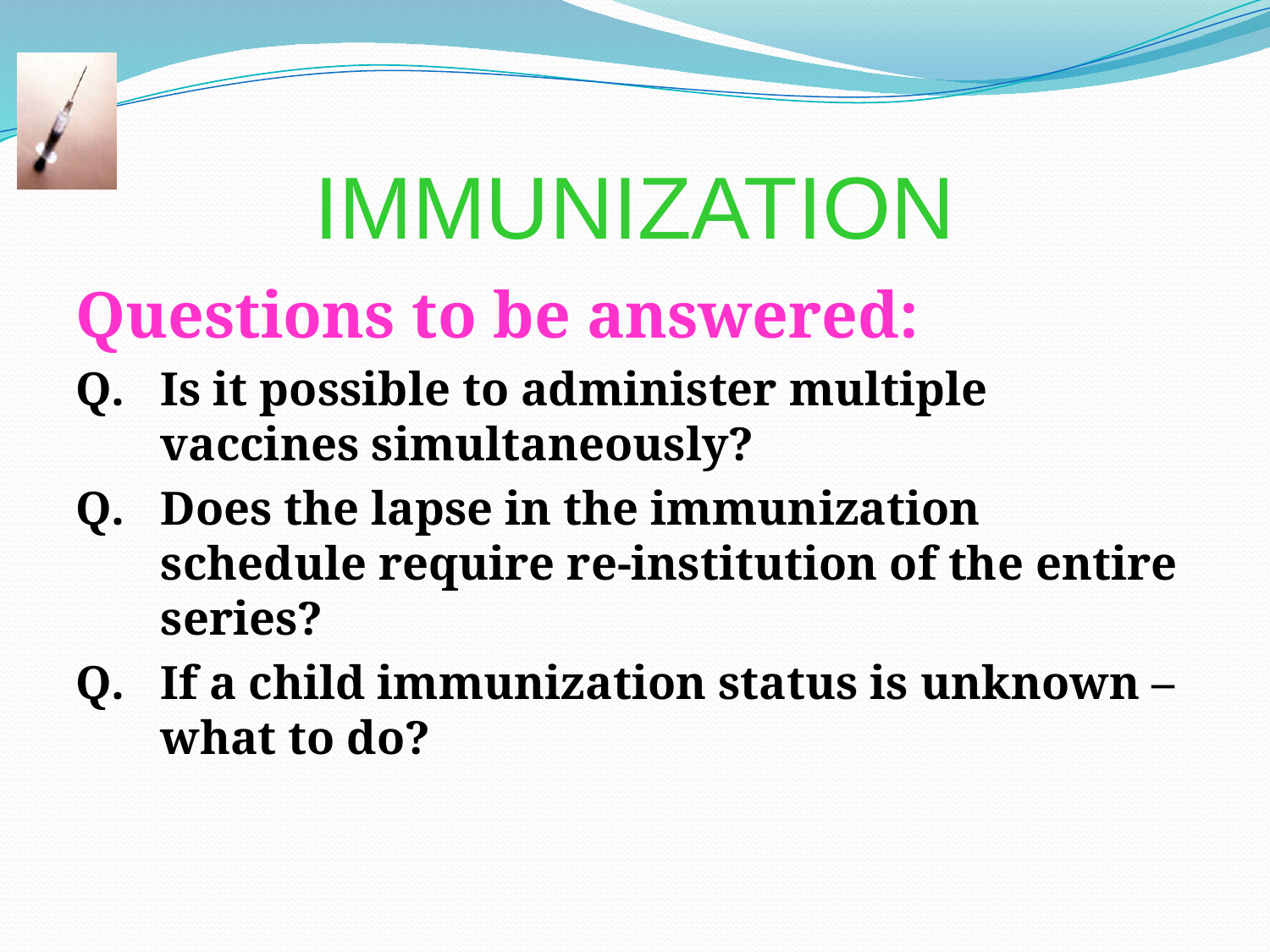

# IMMUNIZATION
Questions to be answered:
Q.	Is it possible to administer multiple vaccines simultaneously?
Q.	Does the lapse in the immunization schedule require re-institution of the entire series?
Q.	If a child immunization status is unknown – what to do?